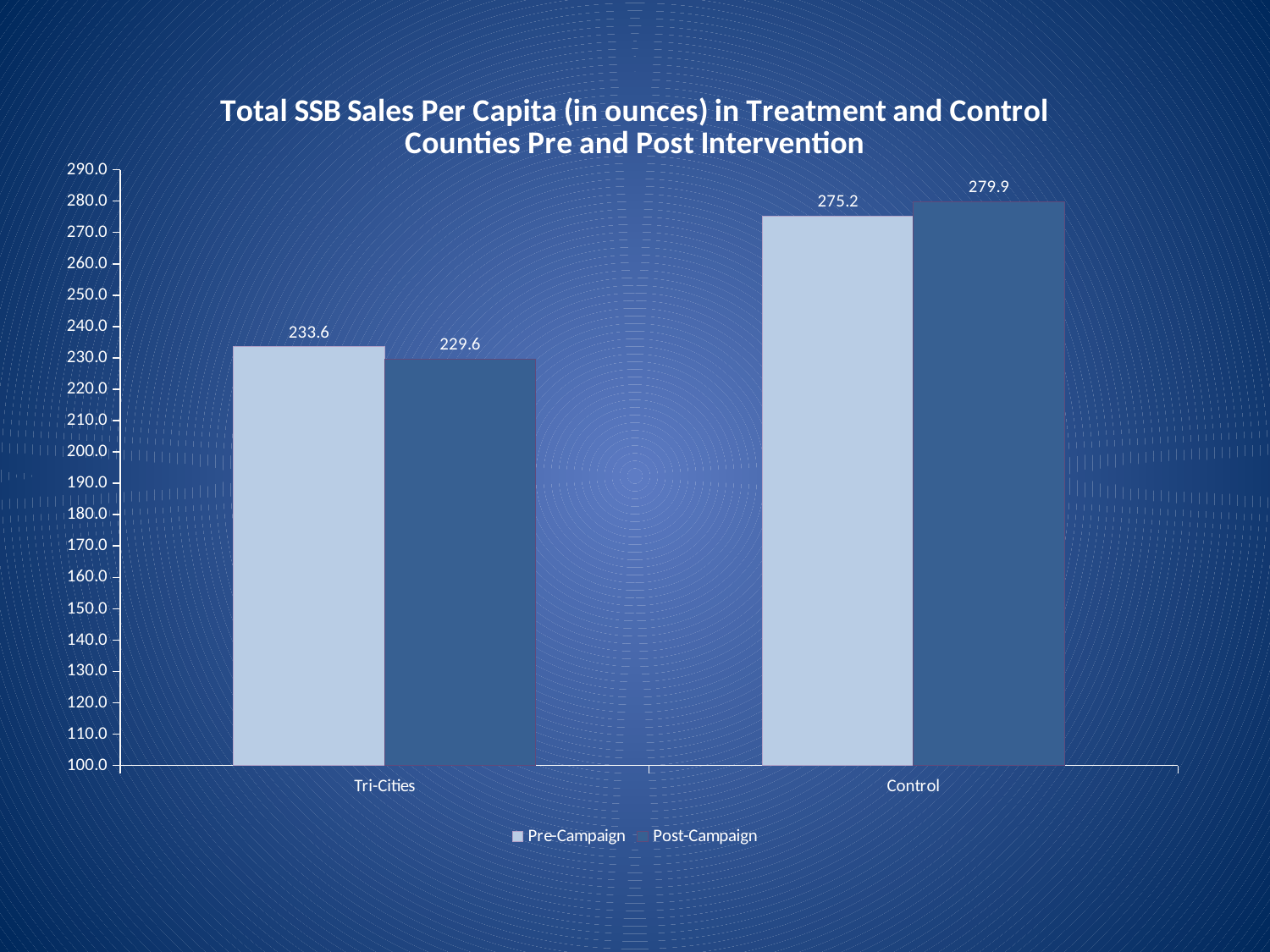

### Chart: Total SSB Sales Per Capita (in ounces) in Treatment and Control Counties Pre and Post Intervention

| Category | Pre-Campaign | Post-Campaign |
|---|---|---|
| Tri-Cities | 233.574 | 229.6236 |
| Control | 275.2473 | 279.9099 |